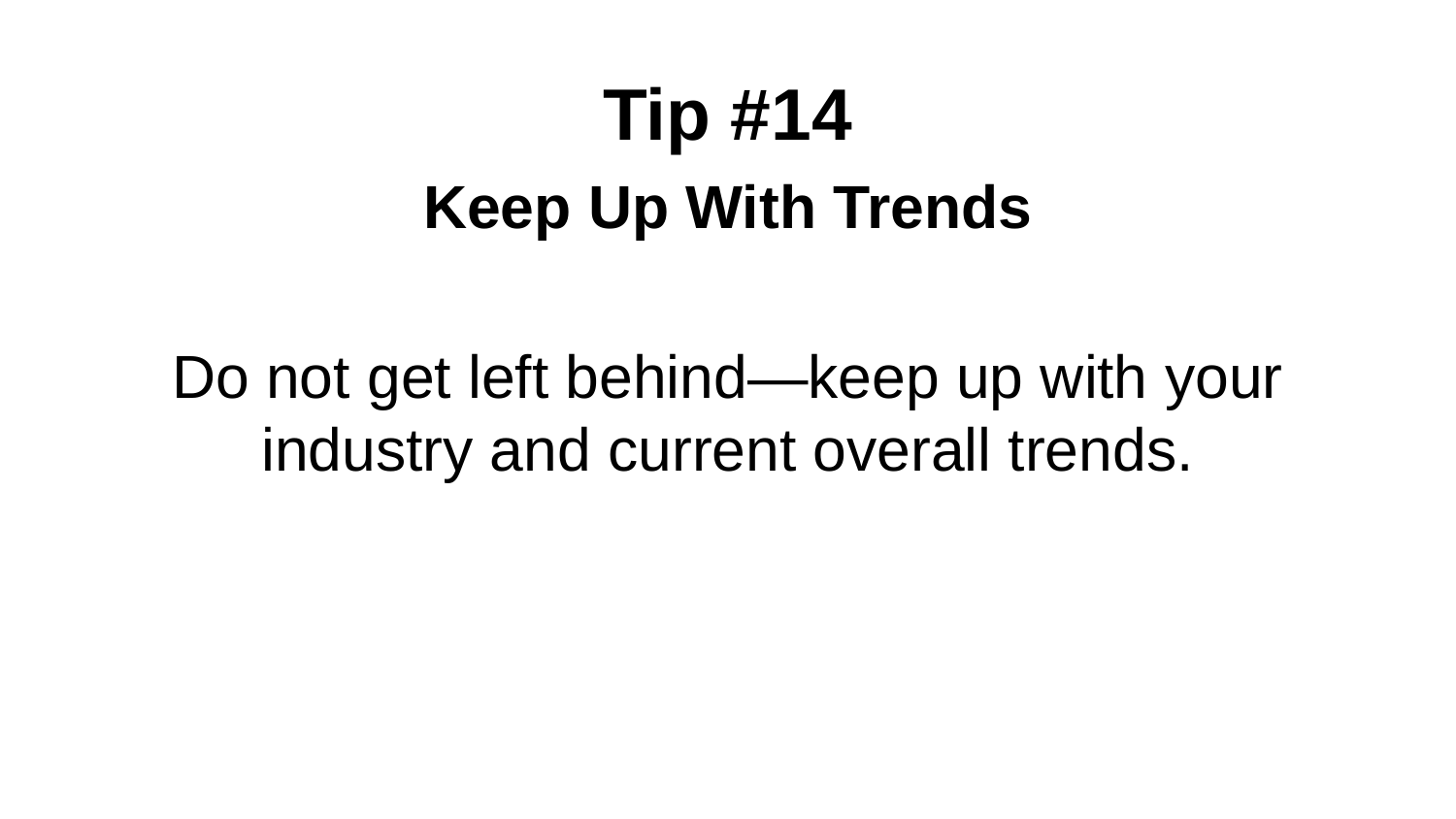

# Tip #14

Keep Up With Trends

Do not get left behind—keep up with your industry and current overall trends.